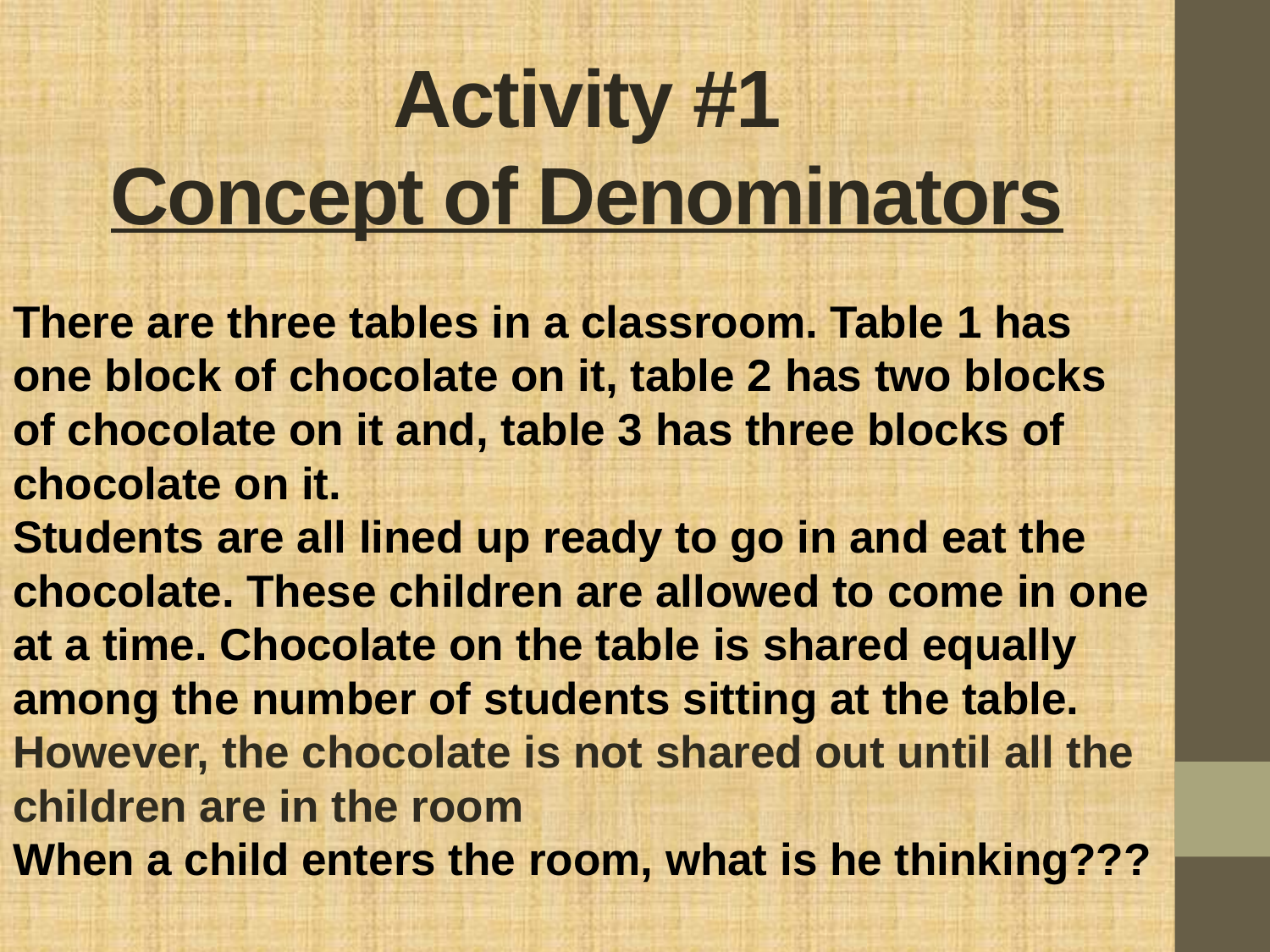

# Activity #1 Concept of Denominators
There are three tables in a classroom. Table 1 has one block of chocolate on it, table 2 has two blocks of chocolate on it and, table 3 has three blocks of chocolate on it.
Students are all lined up ready to go in and eat the chocolate. These children are allowed to come in one at a time. Chocolate on the table is shared equally among the number of students sitting at the table. However, the chocolate is not shared out until all the children are in the room
When a child enters the room, what is he thinking???